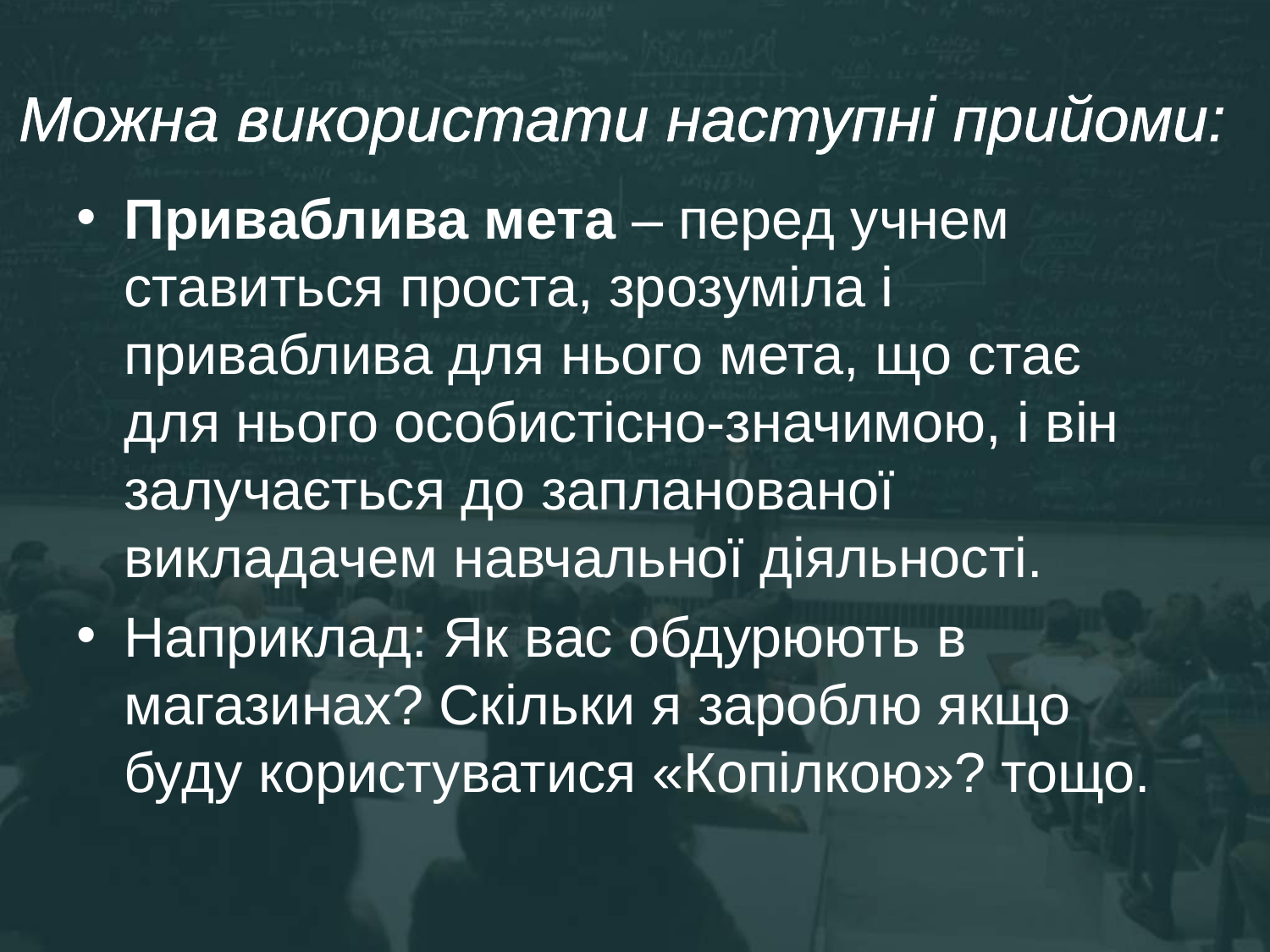

# Можна використати наступні прийоми:
Приваблива мета – перед учнем ставиться проста, зрозуміла і приваблива для нього мета, що стає для нього особистісно-значимою, і він залучається до запланованої викладачем навчальної діяльності.
Наприклад: Як вас обдурюють в магазинах? Скільки я зароблю якщо буду користуватися «Копілкою»? тощо.